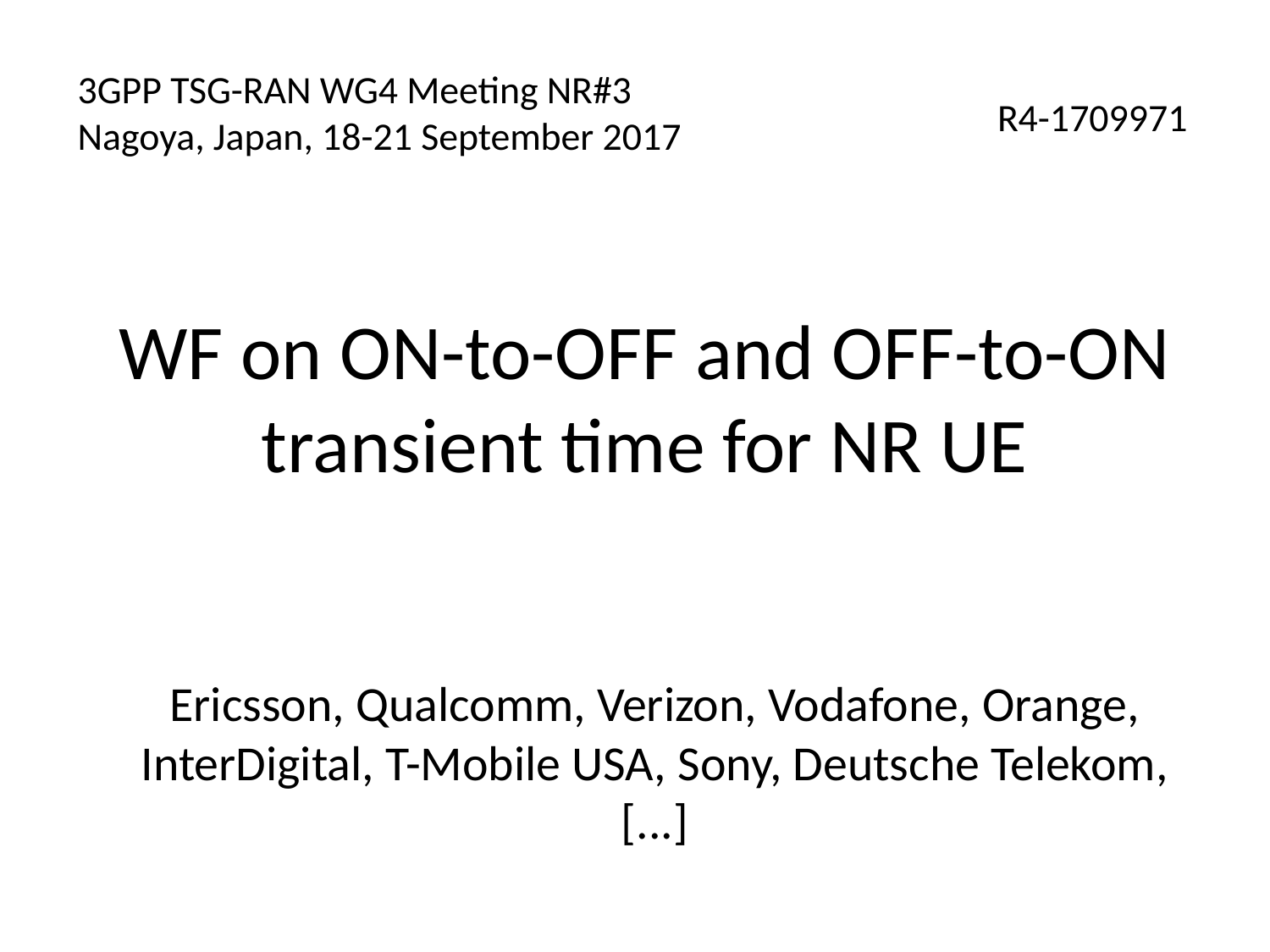

# 3GPP TSG-RAN WG4 Meeting NR#3 Nagoya, Japan, 18-21 September 2017
R4-1709971
WF on ON-to-OFF and OFF-to-ON transient time for NR UE
Ericsson, Qualcomm, Verizon, Vodafone, Orange, InterDigital, T-Mobile USA, Sony, Deutsche Telekom, [...]